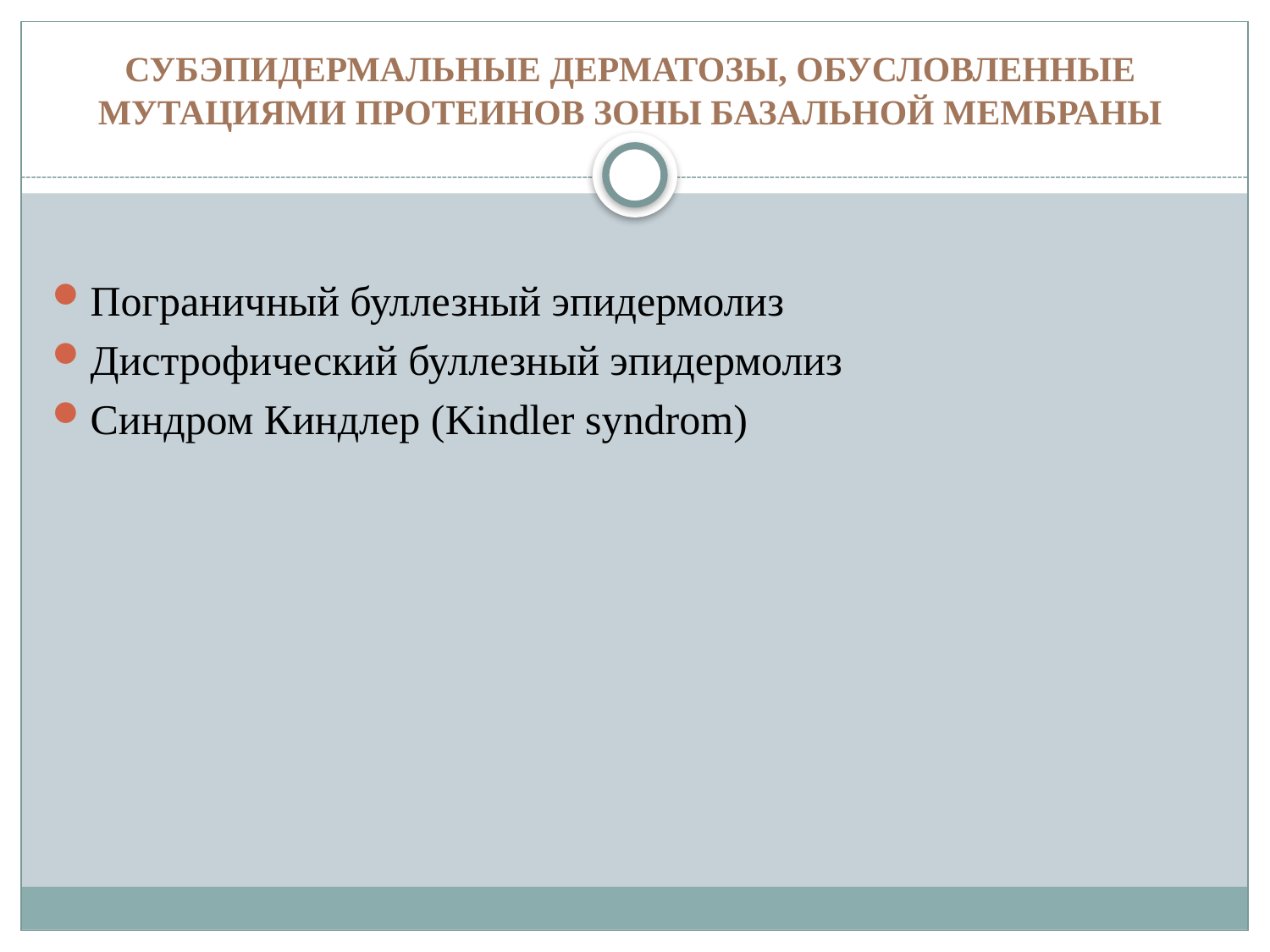

# СУБЭПИДЕРМАЛЬНЫЕ ДЕРМАТОЗЫ, ОБУСЛОВЛЕННЫЕ МУТАЦИЯМИ ПРОТЕИНОВ ЗОНЫ БАЗАЛЬНОЙ МЕМБРАНЫ
Пограничный буллезный эпидермолиз
Дистрофический буллезный эпидермолиз
Синдром Киндлер (Kindler syndrom)